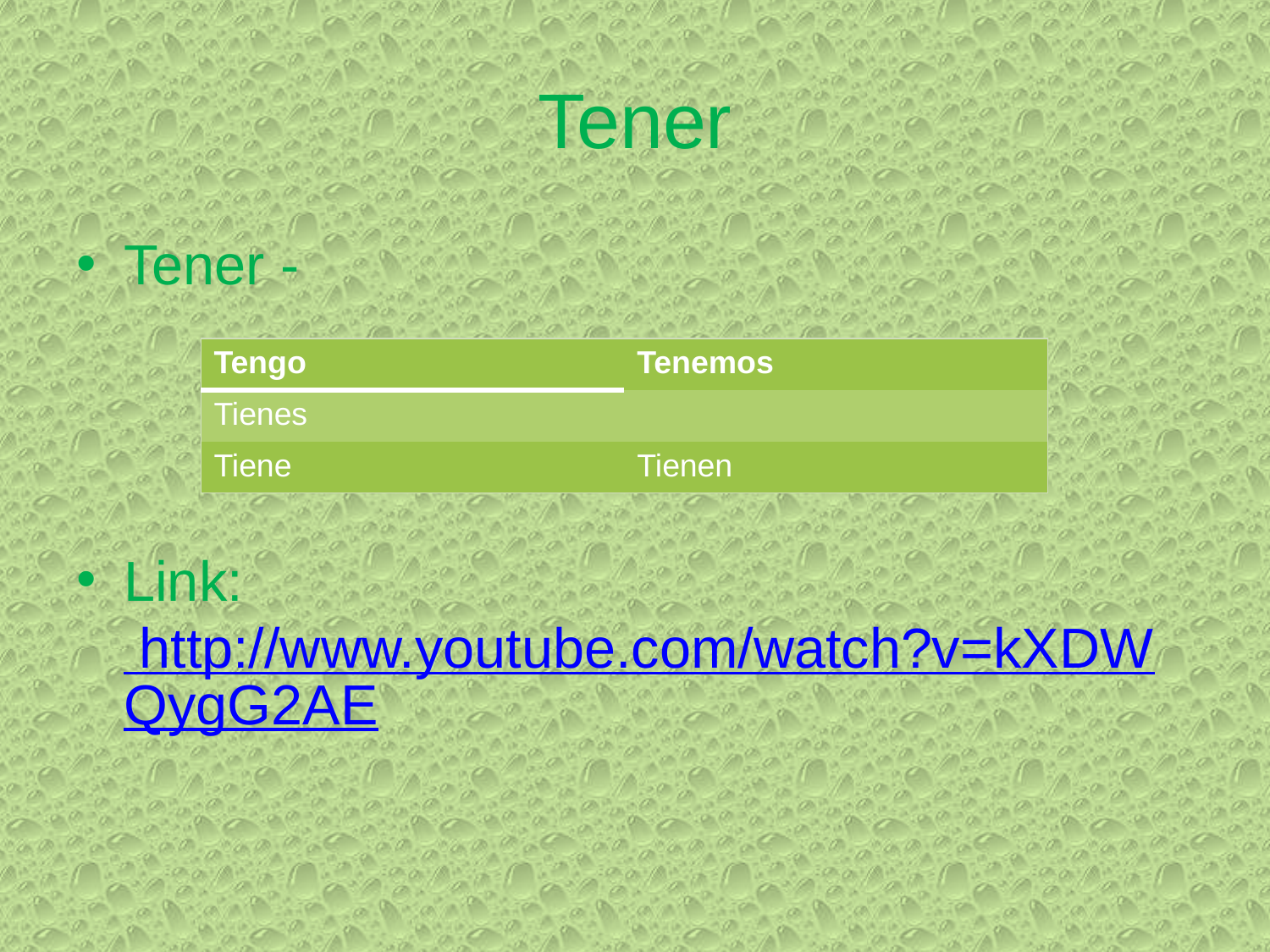

# Tener
Tener -

Link: http://www.youtube.com/watch?v=kXDWQygG2AE
| Tengo | Tenemos |
| --- | --- |
| Tienes |  |
| Tiene | Tienen |